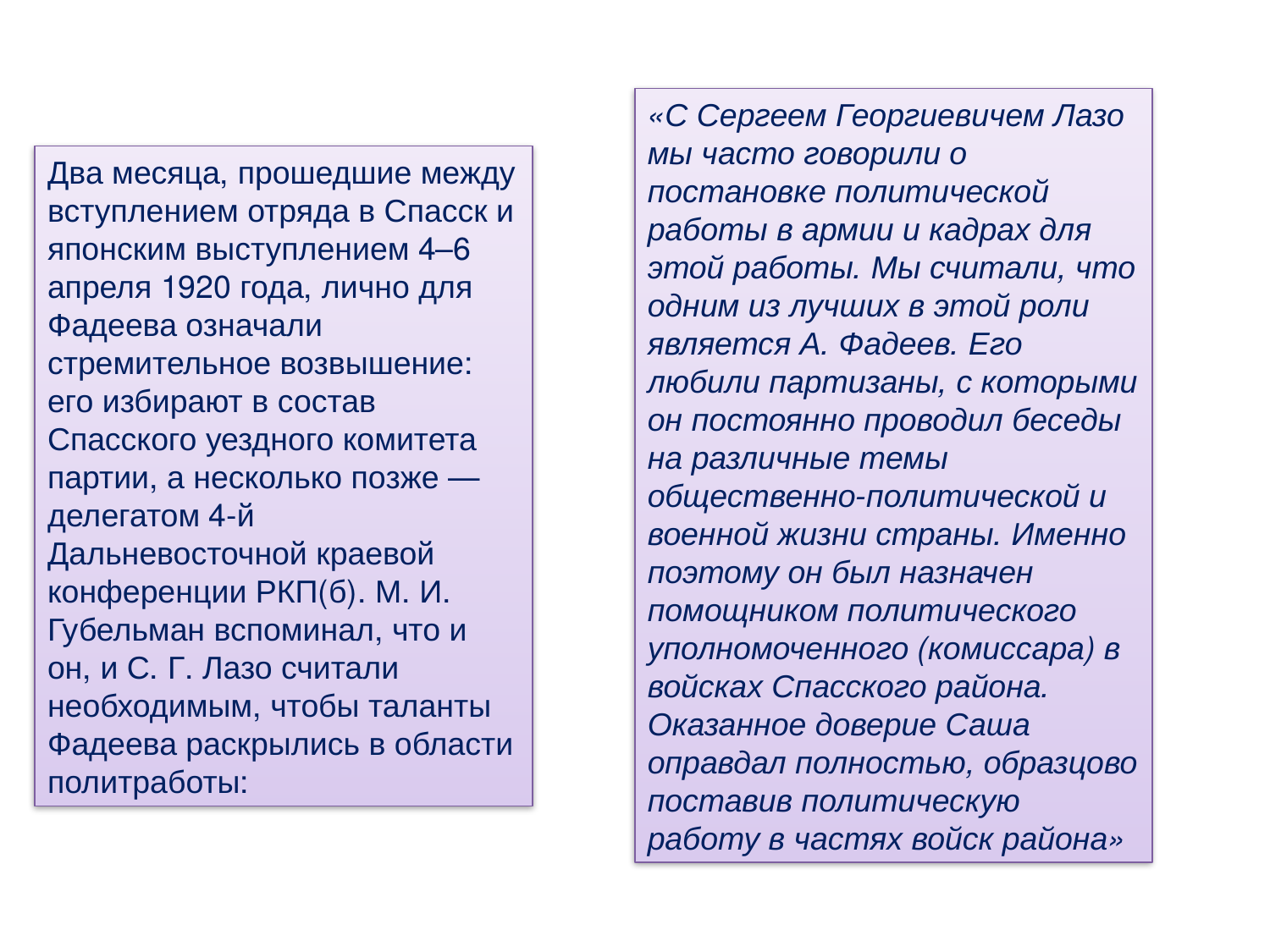

«С Сергеем Георгиевичем Лазо мы часто говорили о постановке политической работы в армии и кадрах для этой работы. Мы считали, что одним из лучших в этой роли является А. Фадеев. Его любили партизаны, с которыми он постоянно проводил беседы на различные темы общественно-политической и военной жизни страны. Именно поэтому он был назначен помощником политического уполномоченного (комиссара) в войсках Спасского района. Оказанное доверие Саша оправдал полностью, образцово поставив политическую работу в частях войск района»
Два месяца, прошедшие между вступлением отряда в Спасск и японским выступлением 4–6 апреля 1920 года, лично для Фадеева означали стремительное возвышение: его избирают в состав Спасского уездного комитета партии, а несколько позже — делегатом 4-й Дальневосточной краевой конференции РКП(б). М. И. Губельман вспоминал, что и он, и С. Г. Лазо считали необходимым, чтобы таланты Фадеева раскрылись в области политработы: